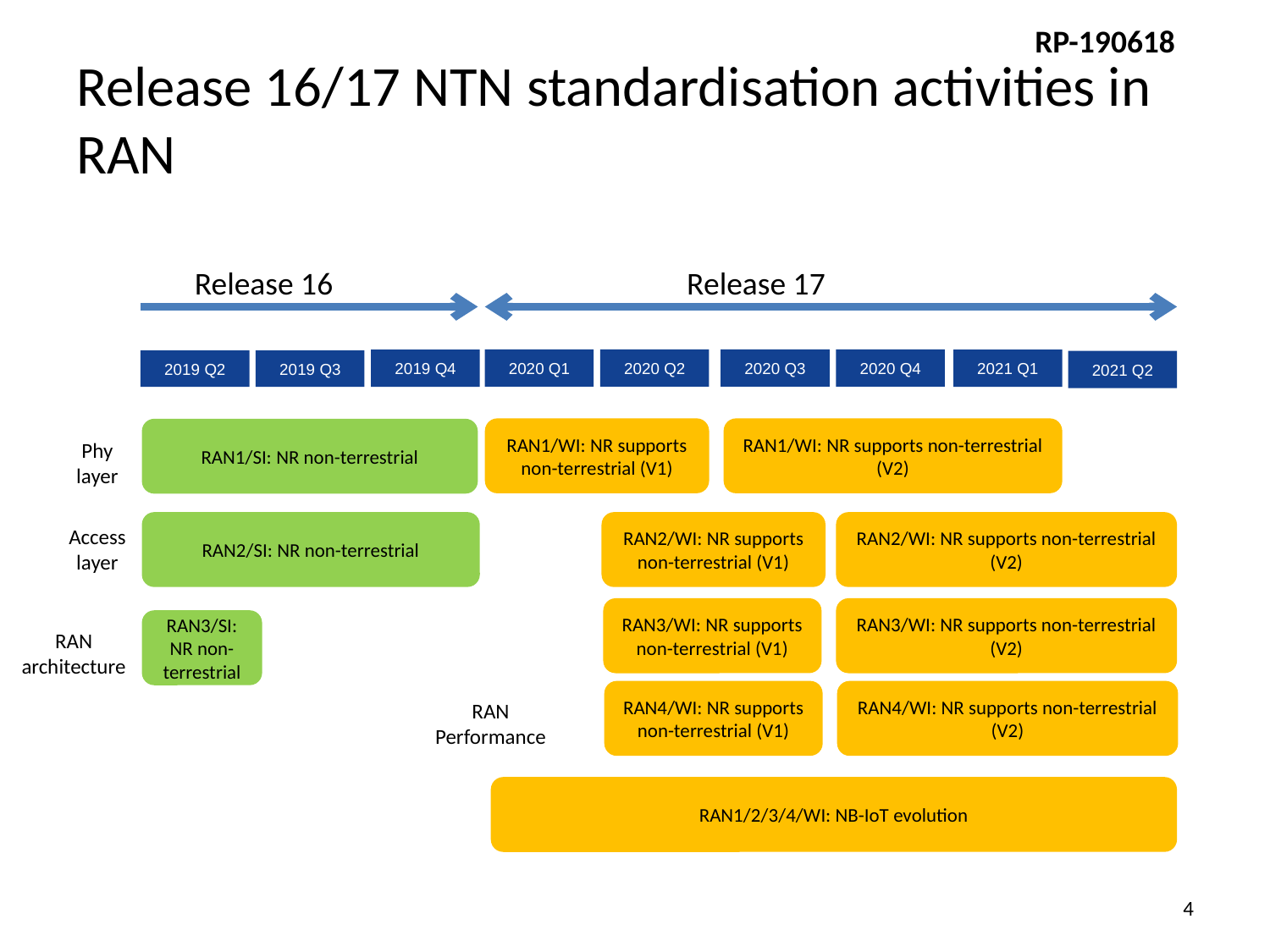

# Release 16/17 NTN standardisation activities in RAN
Release 16
Release 17
2020 Q1
2020 Q2
2020 Q3
2020 Q4
2019 Q4
2021 Q1
2019 Q2
2019 Q3
2021 Q2
RAN1/WI: NR supports non-terrestrial (V1)
RAN1/WI: NR supports non-terrestrial (V2)
RAN1/SI: NR non-terrestrial
Phy
layer
RAN2/SI: NR non-terrestrial
RAN2/WI: NR supports non-terrestrial (V1)
RAN2/WI: NR supports non-terrestrial (V2)
Access
layer
RAN3/WI: NR supports non-terrestrial (V1)
RAN3/WI: NR supports non-terrestrial (V2)
RAN3/SI: NR non-terrestrial
RAN
architecture
RAN4/WI: NR supports non-terrestrial (V1)
RAN4/WI: NR supports non-terrestrial (V2)
RAN
Performance
RAN1/2/3/4/WI: NB-IoT evolution
4